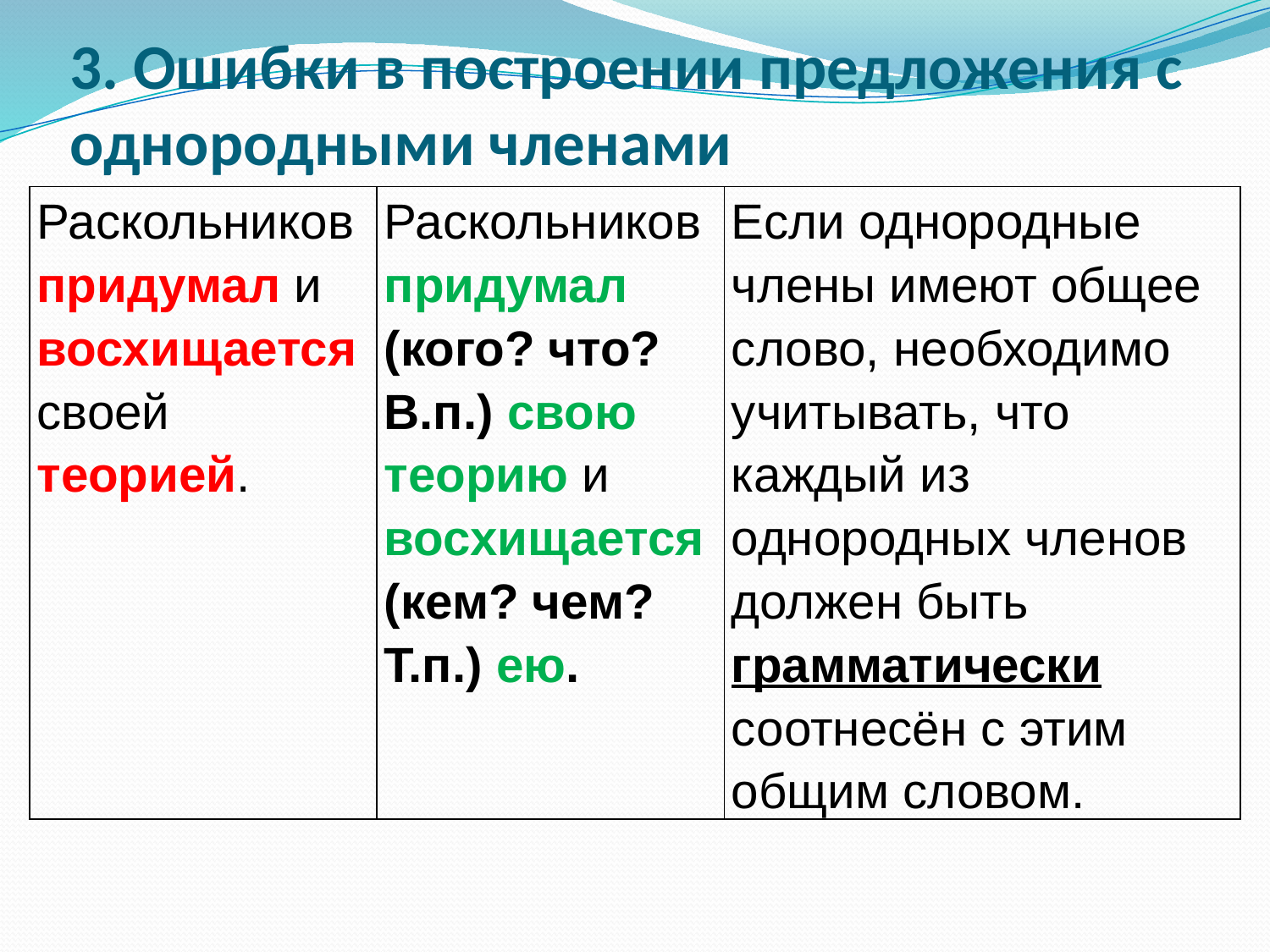

# 3. Ошибки в построении предложения с однородными членами
| Раскольников придумал и восхищается своей теорией. | Раскольников придумал (кого? что? В.п.) свою теорию и восхищается (кем? чем? Т.п.) ею. | Если однородные члены имеют общее слово, необходимо учитывать, что каждый из однородных членов должен быть грамматически соотнесён с этим общим словом. |
| --- | --- | --- |